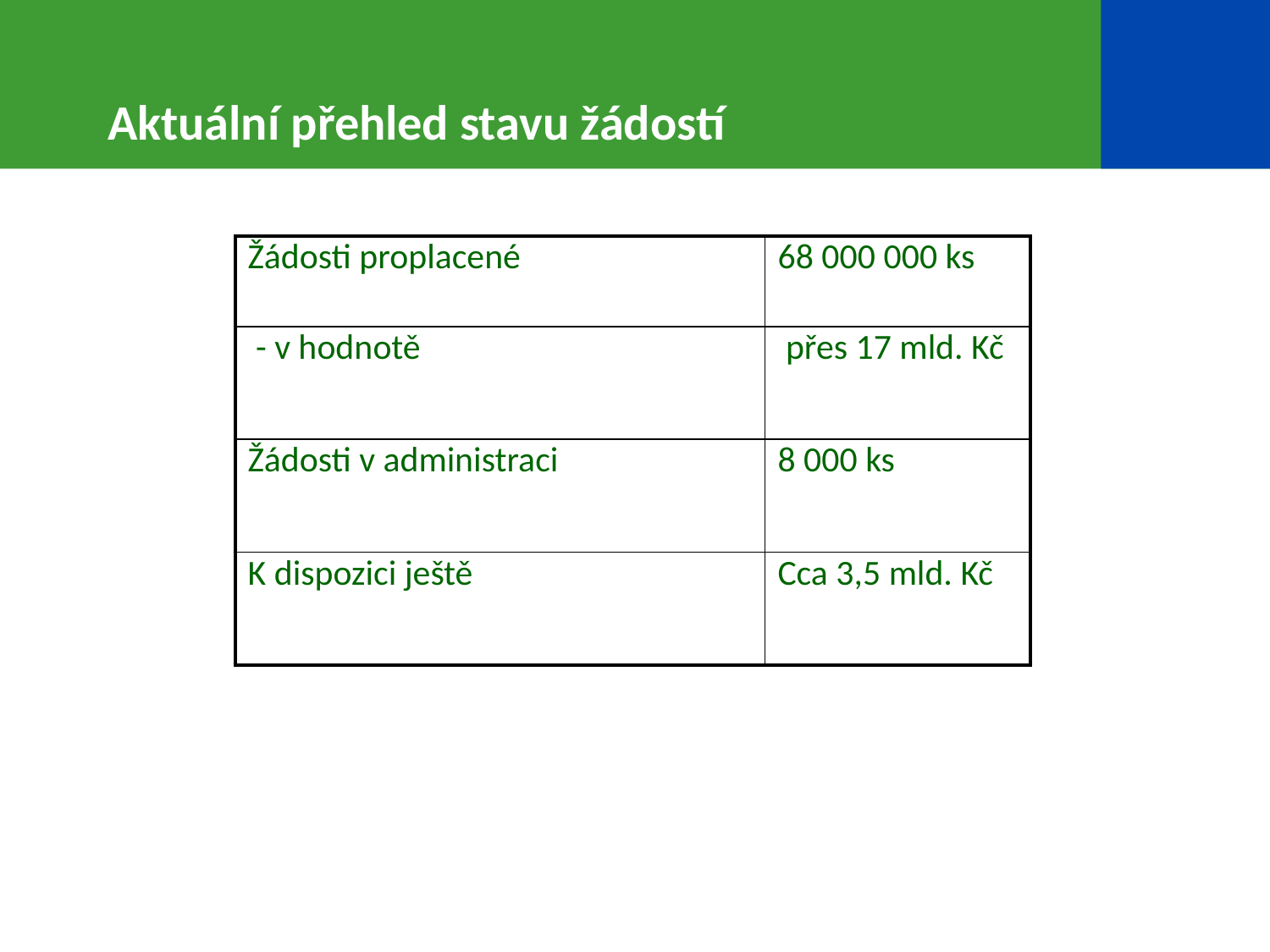

Aktuální přehled stavu žádostí
| Žádosti proplacené | 68 000 000 ks |
| --- | --- |
| - v hodnotě | přes 17 mld. Kč |
| Žádosti v administraci | 8 000 ks |
| K dispozici ještě | Cca 3,5 mld. Kč |